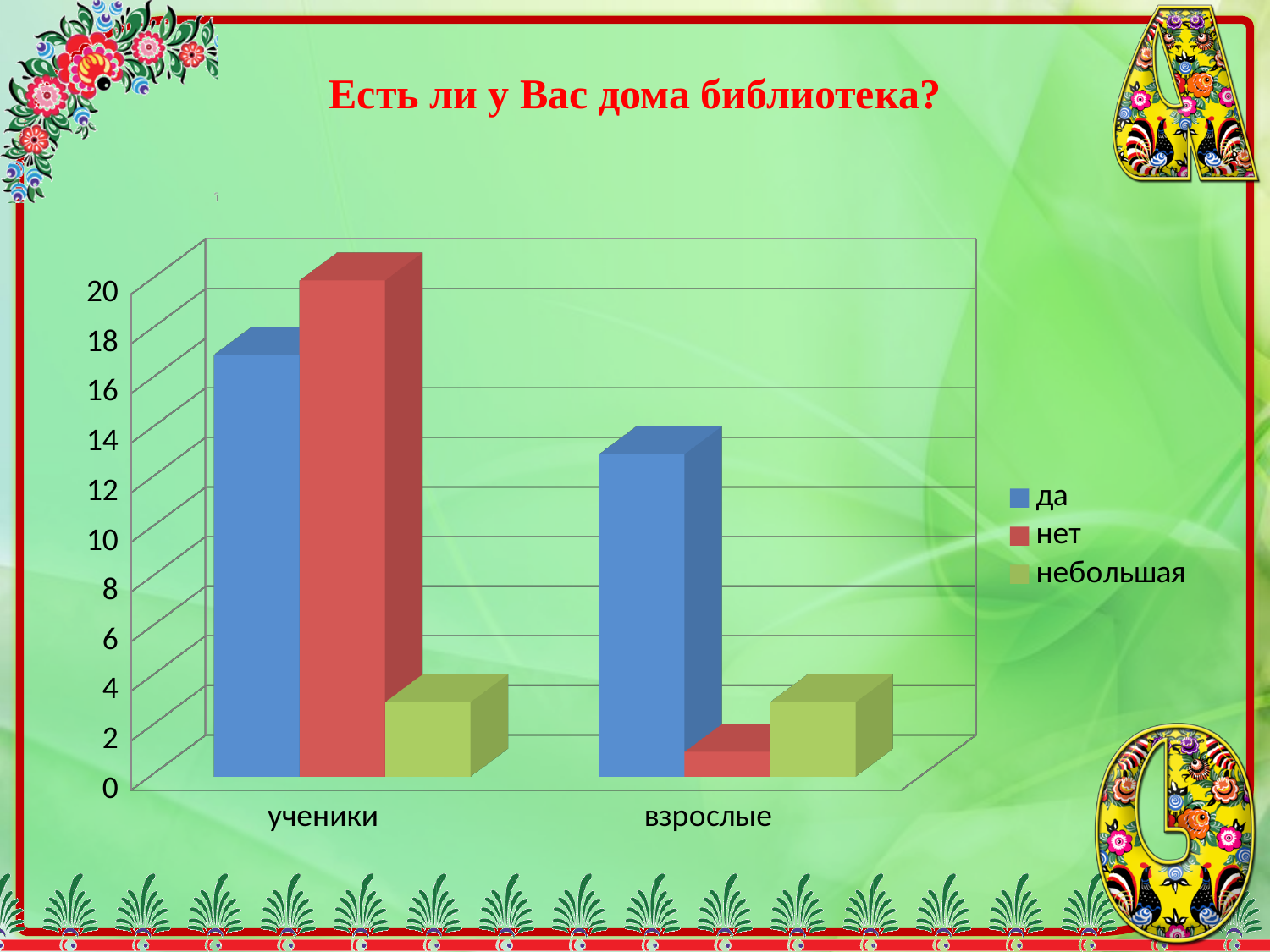

# Есть ли у Вас дома библиотека?

[unsupported chart]